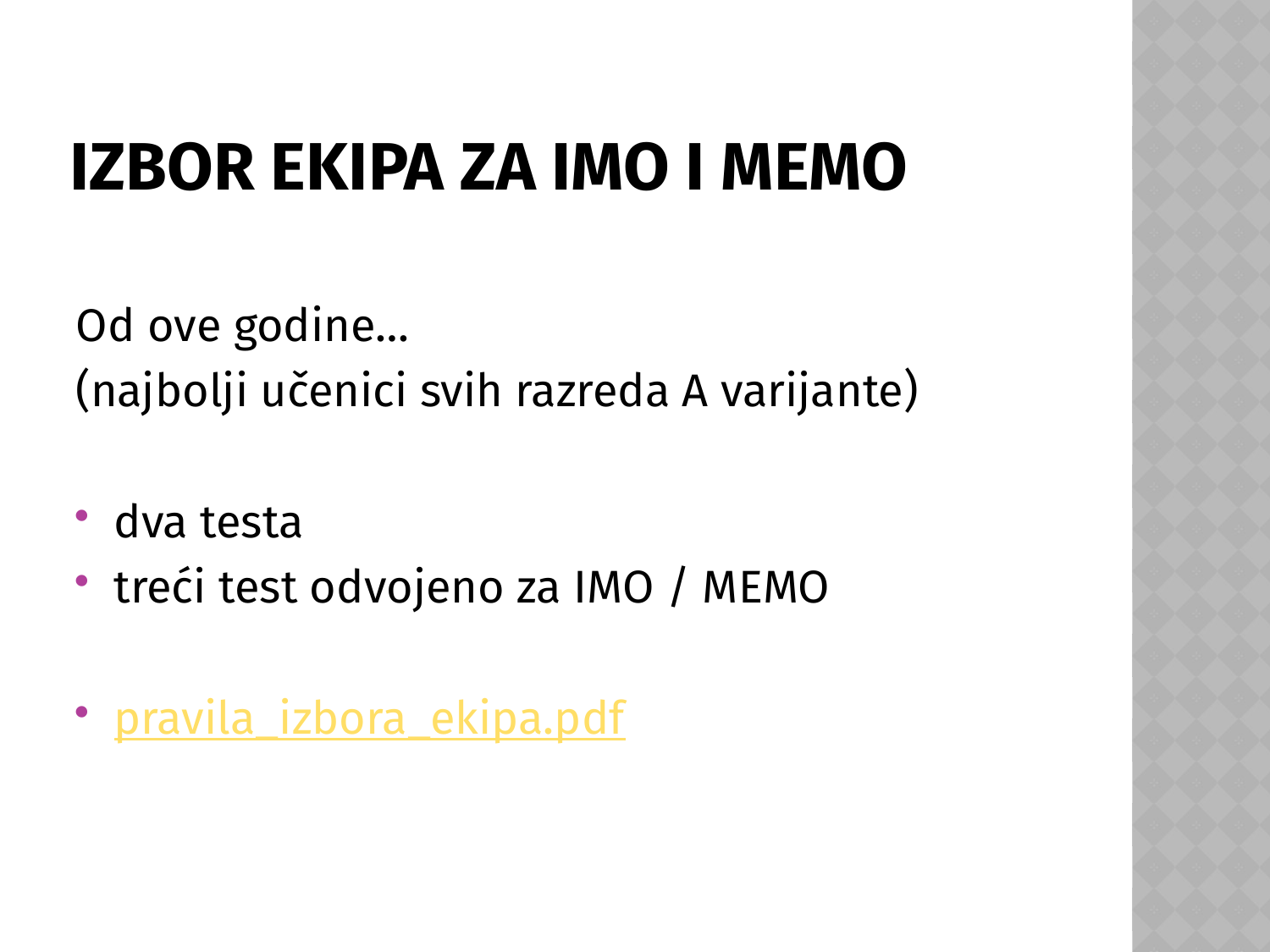

# Izbor ekipa za IMO i MEMO

Od ove godine…
(najbolji učenici svih razreda A varijante)

dva testa
treći test odvojeno za IMO / MEMO

pravila_izbora_ekipa.pdf